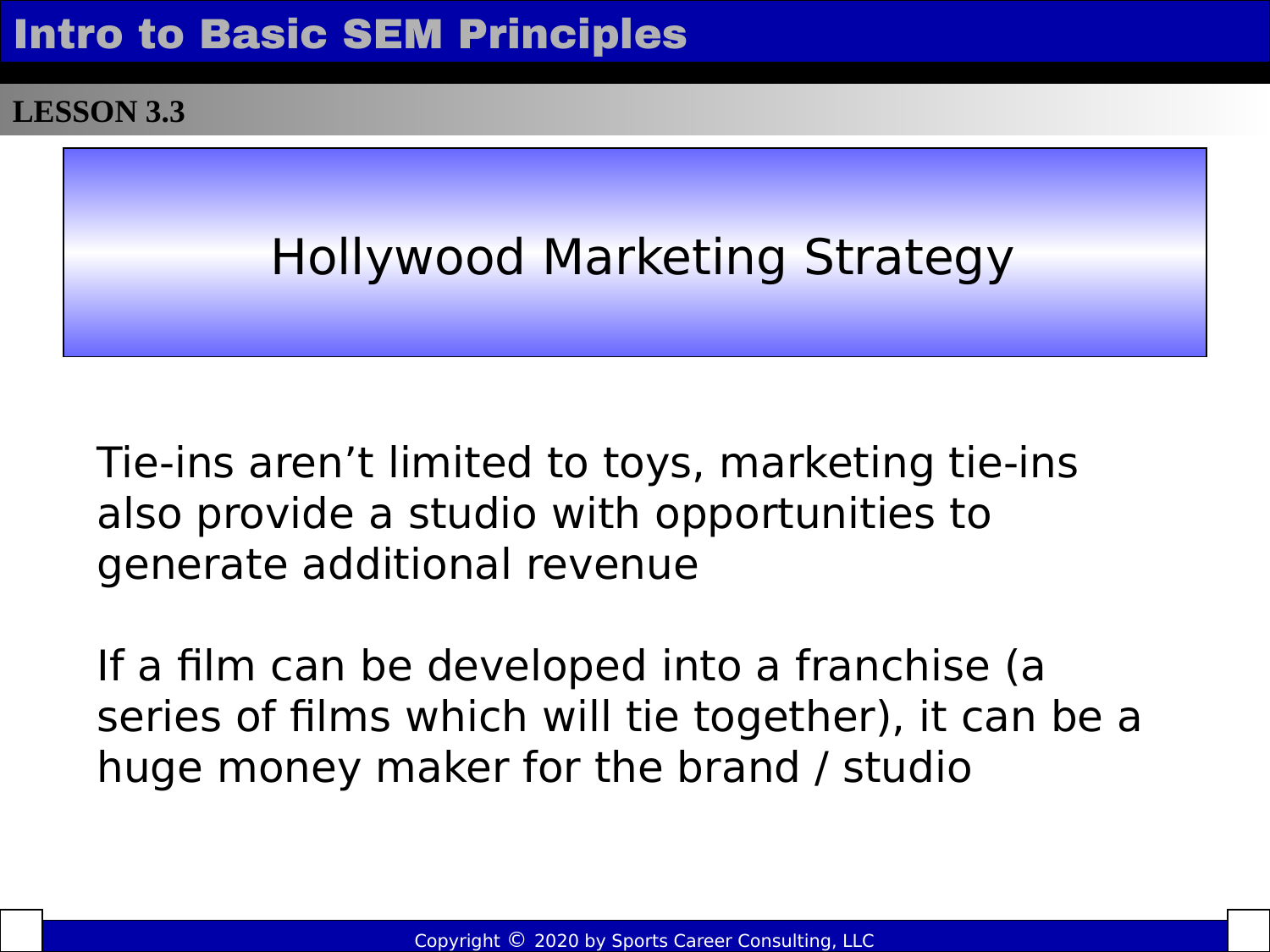

Intro to Basic SEM Principles
LESSON 3.3
Product Placement

 Hollywood Marketing Strategy

Tie-ins aren’t limited to toys, marketing tie-ins also provide a studio with opportunities to generate additional revenue

If a film can be developed into a franchise (a series of films which will tie together), it can be a huge money maker for the brand / studio
Copyright © 2020 by Sports Career Consulting, LLC